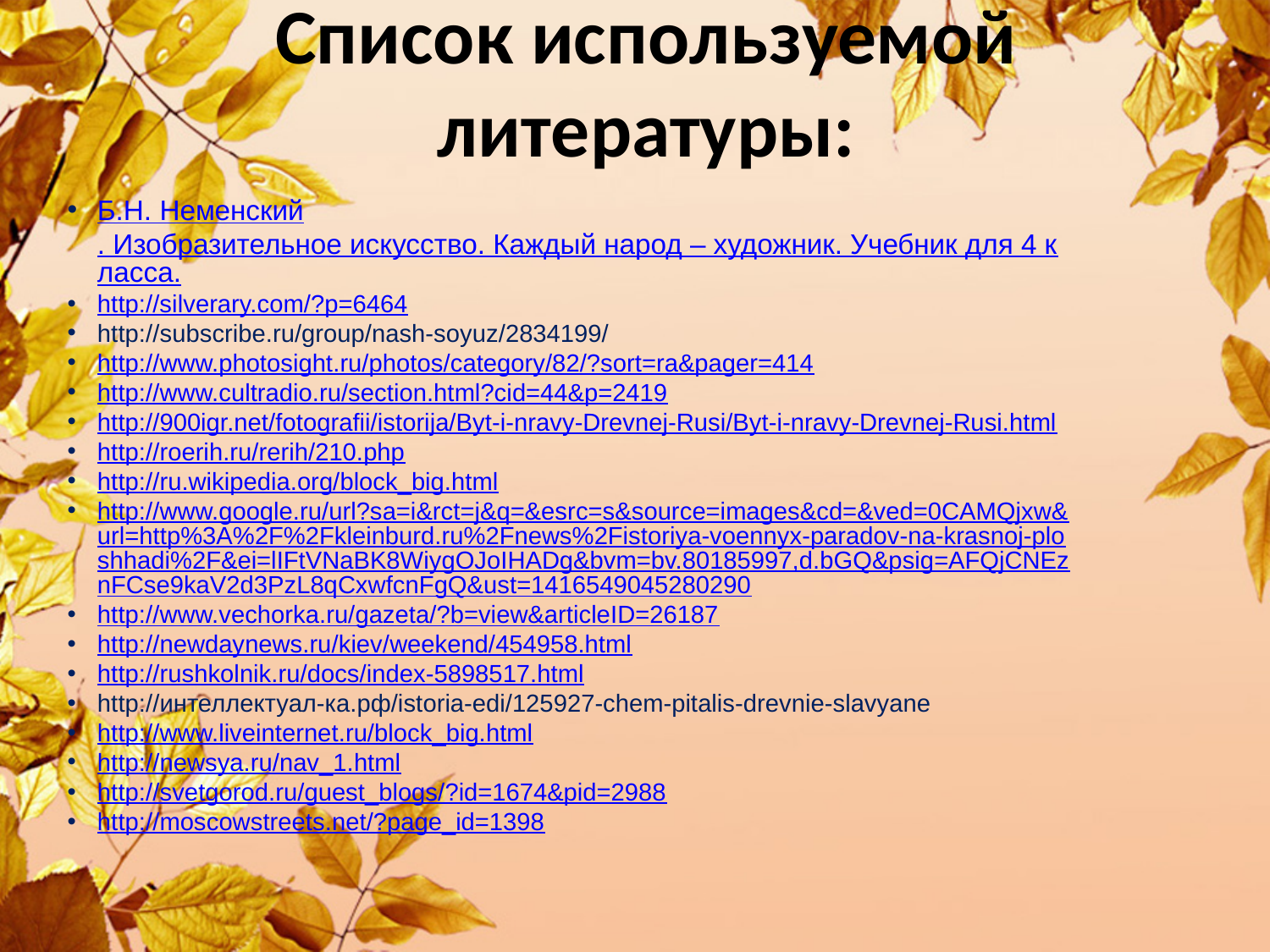

# Список используемой литературы:
Б.Н. Неменский. Изобразительное искусство. Каждый народ – художник. Учебник для 4 класса.
http://silverary.com/?p=6464
http://subscribe.ru/group/nash-soyuz/2834199/
http://www.photosight.ru/photos/category/82/?sort=ra&pager=414
http://www.cultradio.ru/section.html?cid=44&p=2419
http://900igr.net/fotografii/istorija/Byt-i-nravy-Drevnej-Rusi/Byt-i-nravy-Drevnej-Rusi.html
http://roerih.ru/rerih/210.php
http://ru.wikipedia.org/block_big.html
http://www.google.ru/url?sa=i&rct=j&q=&esrc=s&source=images&cd=&ved=0CAMQjxw&url=http%3A%2F%2Fkleinburd.ru%2Fnews%2Fistoriya-voennyx-paradov-na-krasnoj-ploshhadi%2F&ei=lIFtVNaBK8WiygOJoIHADg&bvm=bv.80185997,d.bGQ&psig=AFQjCNEznFCse9kaV2d3PzL8qCxwfcnFgQ&ust=1416549045280290
http://www.vechorka.ru/gazeta/?b=view&articleID=26187
http://newdaynews.ru/kiev/weekend/454958.html
http://rushkolnik.ru/docs/index-5898517.html
http://интеллектуал-ка.рф/istoria-edi/125927-chem-pitalis-drevnie-slavyane
http://www.liveinternet.ru/block_big.html
http://newsya.ru/nav_1.html
http://svetgorod.ru/guest_blogs/?id=1674&pid=2988
http://moscowstreets.net/?page_id=1398